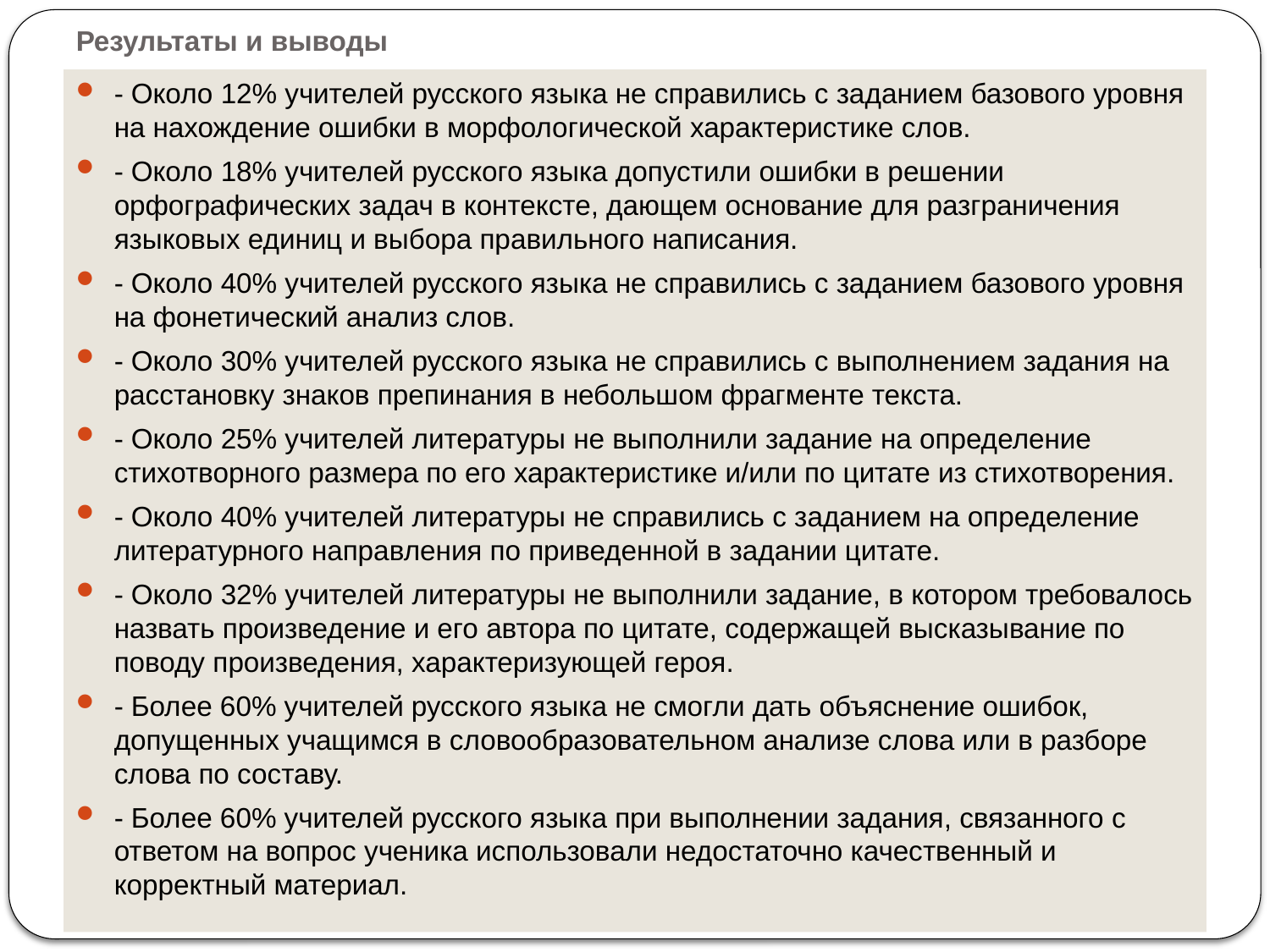

# Результаты и выводы
- Около 12% учителей русского языка не справились с заданием базового уровня на нахождение ошибки в морфологической характеристике слов.
- Около 18% учителей русского языка допустили ошибки в решении орфографических задач в контексте, дающем основание для разграничения языковых единиц и выбора правильного написания.
- Около 40% учителей русского языка не справились с заданием базового уровня на фонетический анализ слов.
- Около 30% учителей русского языка не справились с выполнением задания на расстановку знаков препинания в небольшом фрагменте текста.
- Около 25% учителей литературы не выполнили задание на определение стихотворного размера по его характеристике и/или по цитате из стихотворения.
- Около 40% учителей литературы не справились с заданием на определение литературного направления по приведенной в задании цитате.
- Около 32% учителей литературы не выполнили задание, в котором требовалось назвать произведение и его автора по цитате, содержащей высказывание по поводу произведения, характеризующей героя.
- Более 60% учителей русского языка не смогли дать объяснение ошибок, допущенных учащимся в словообразовательном анализе слова или в разборе слова по составу.
- Более 60% учителей русского языка при выполнении задания, связанного с ответом на вопрос ученика использовали недостаточно качественный и корректный материал.